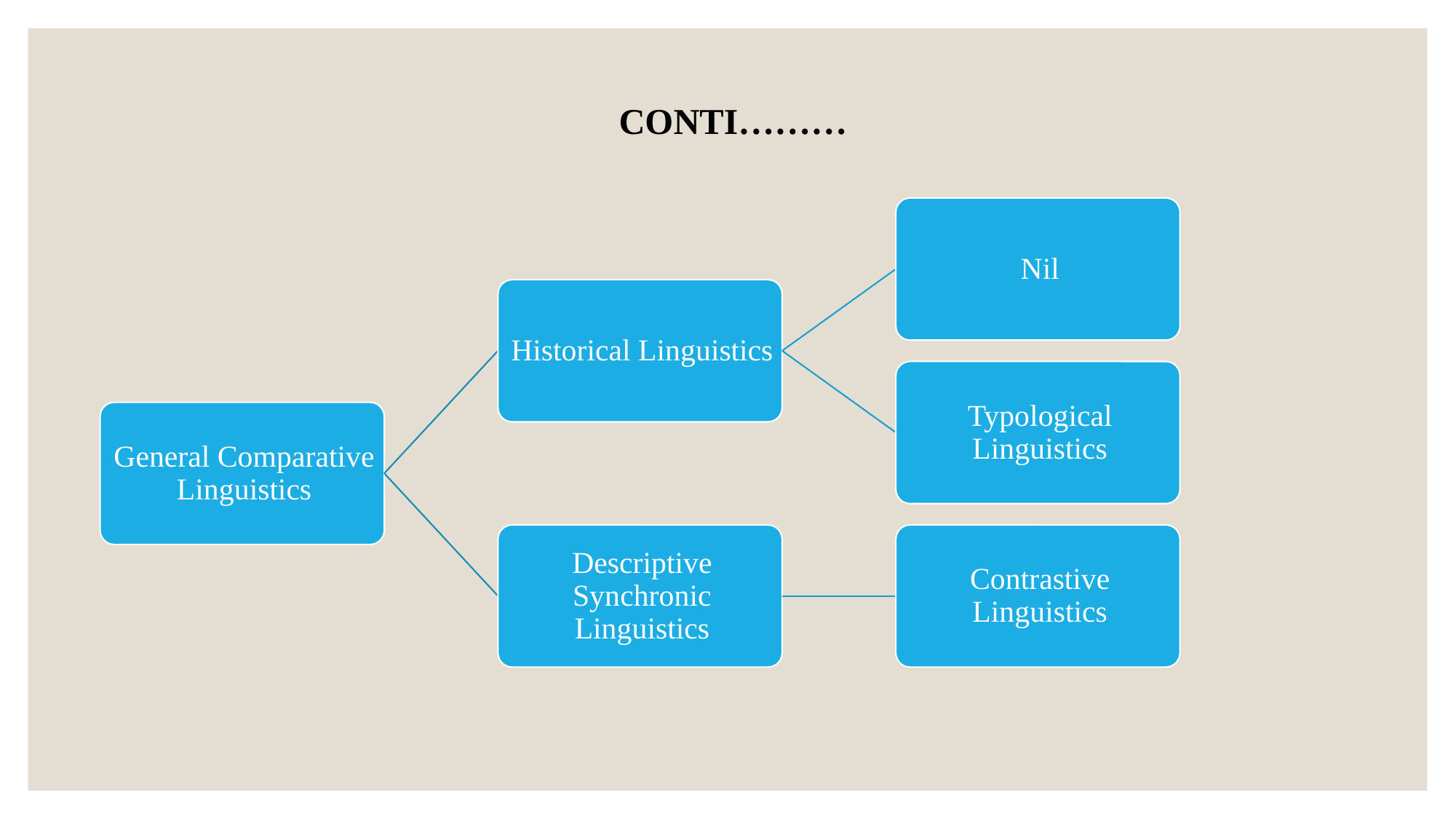

#
		CONTI………
General Comparative Linguistics

Historical Linguistics

Nil

Typological Linguistics

Descriptive Synchronic Linguistics

Contrastive Linguistics